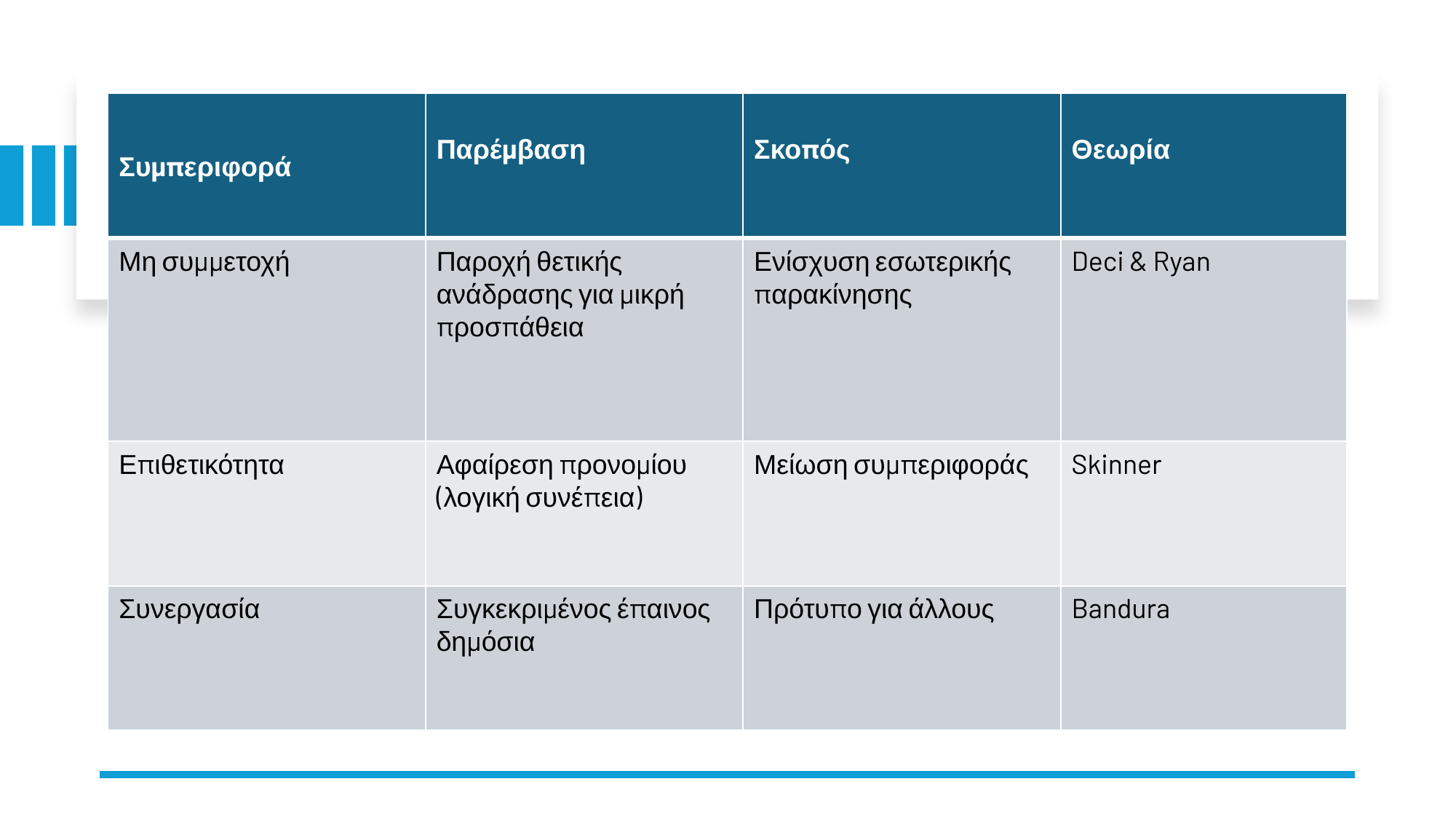

| Συμπεριφορά | Παρέμβαση | Σκοπός | Θεωρία |
| --- | --- | --- | --- |
| Μη συμμετοχή | Παροχή θετικής ανάδρασης για μικρή προσπάθεια | Ενίσχυση εσωτερικής παρακίνησης | Deci & Ryan |
| Επιθετικότητα | Αφαίρεση προνομίου (λογική συνέπεια) | Μείωση συμπεριφοράς | Skinner |
| Συνεργασία | Συγκεκριμένος έπαινος δημόσια | Πρότυπο για άλλους | Bandura |